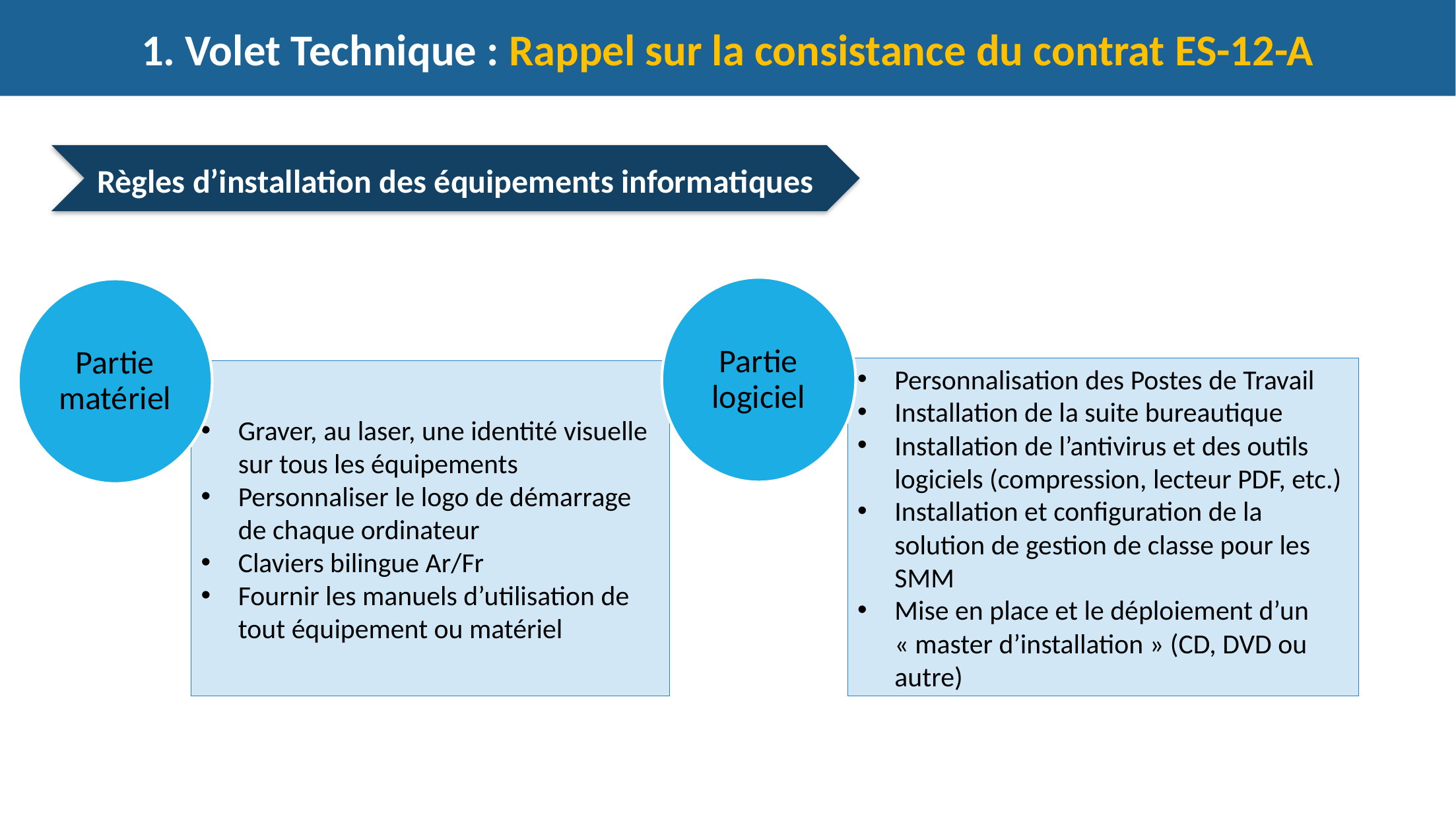

1. Volet Technique : Rappel sur la consistance du contrat ES-12-A

Règles d’installation des équipements informatiques

Partie logiciel

Partie matériel
Personnalisation des Postes de Travail
Installation de la suite bureautique
Installation de l’antivirus et des outils logiciels (compression, lecteur PDF, etc.)
Installation et configuration de la solution de gestion de classe pour les SMM
Mise en place et le déploiement d’un     « master d’installation » (CD, DVD ou autre)
Graver, au laser, une identité visuelle sur tous les équipements
Personnaliser le logo de démarrage de chaque ordinateur
Claviers bilingue Ar/Fr
Fournir les manuels d’utilisation de tout équipement ou matériel